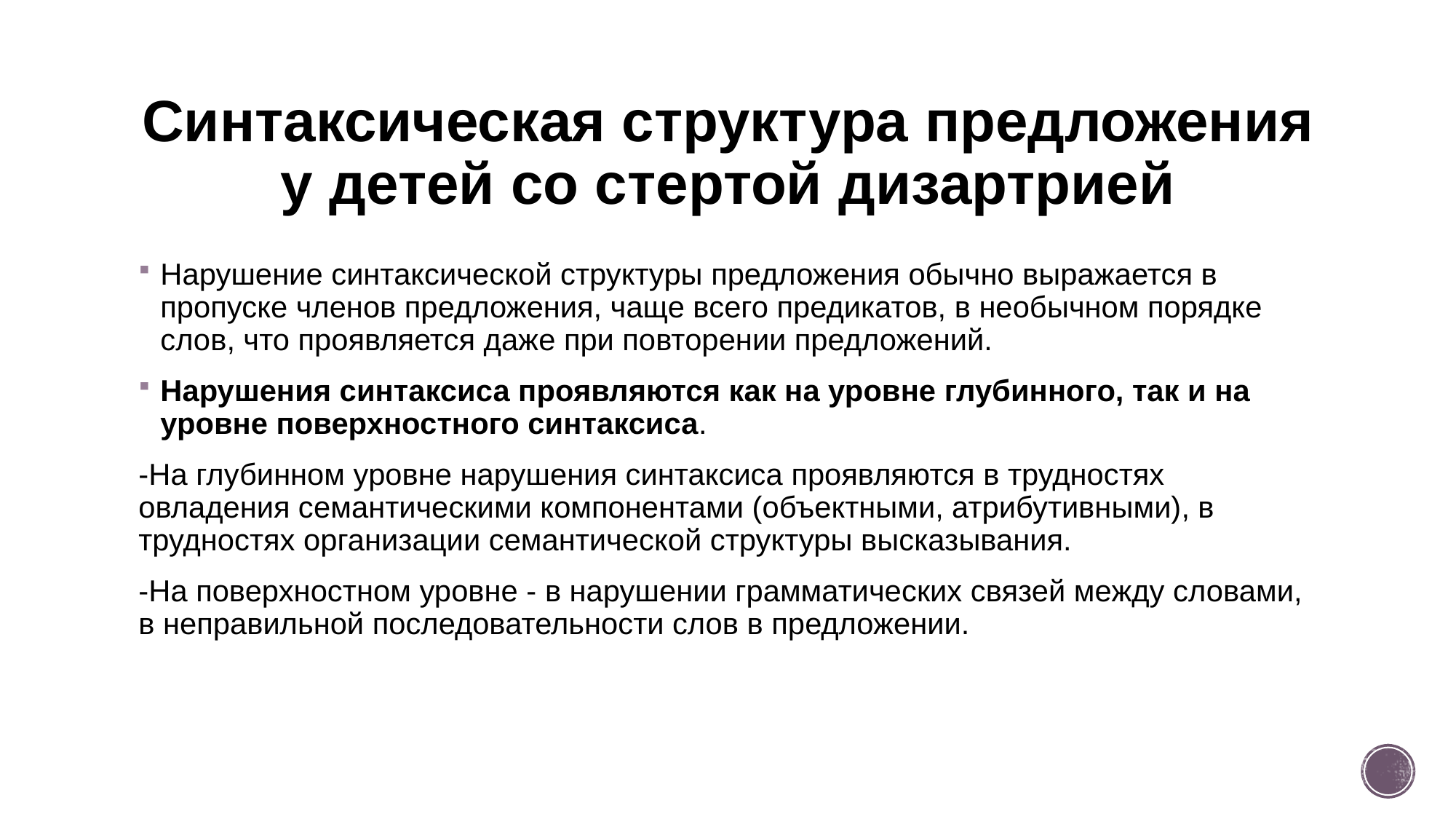

# Синтаксическая структура предложения у детей со стертой дизартрией
Нарушение синтаксической структуры предложения обычно выражается в пропуске членов предложения, чаще всего предикатов, в необычном порядке слов, что проявляется даже при повторении предложений.
Нарушения синтаксиса проявляются как на уровне глубинного, так и на уровне поверхностного синтаксиса.
-На глубинном уровне нарушения синтаксиса проявляются в трудностях овладения семантическими компонентами (объектными, атрибутивными), в трудностях организации семантической структуры высказывания.
-На поверхностном уровне - в нарушении грамматических связей между словами, в неправильной последовательности слов в предложении.